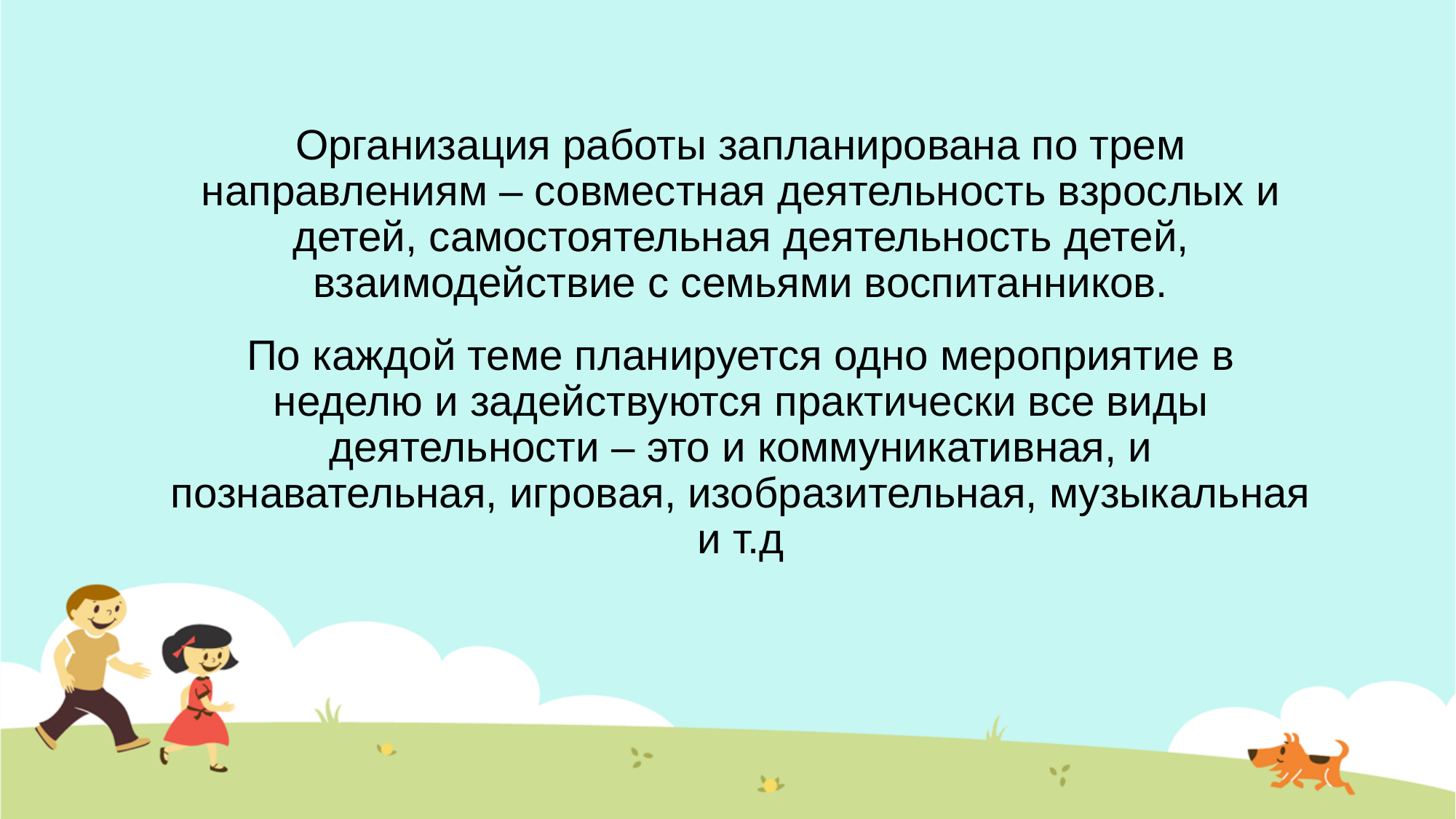

Организация работы запланирована по трем направлениям – совместная деятельность взрослых и детей, самостоятельная деятельность детей, взаимодействие с семьями воспитанников.
По каждой теме планируется одно мероприятие в неделю и задействуются практически все виды деятельности – это и коммуникативная, и познавательная, игровая, изобразительная, музыкальная и т.д